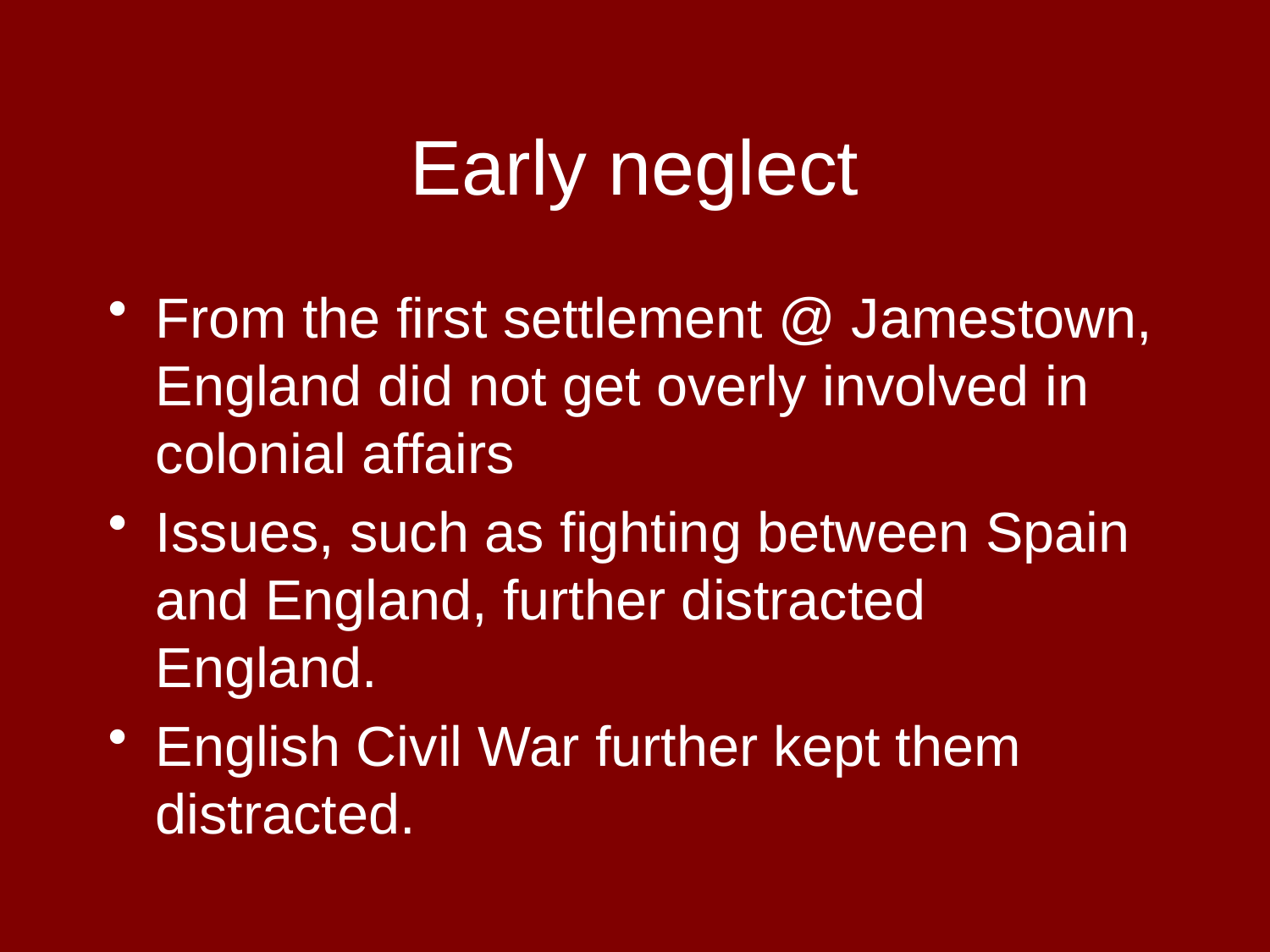

# Early neglect
From the first settlement @ Jamestown, England did not get overly involved in colonial affairs
Issues, such as fighting between Spain and England, further distracted England.
English Civil War further kept them distracted.